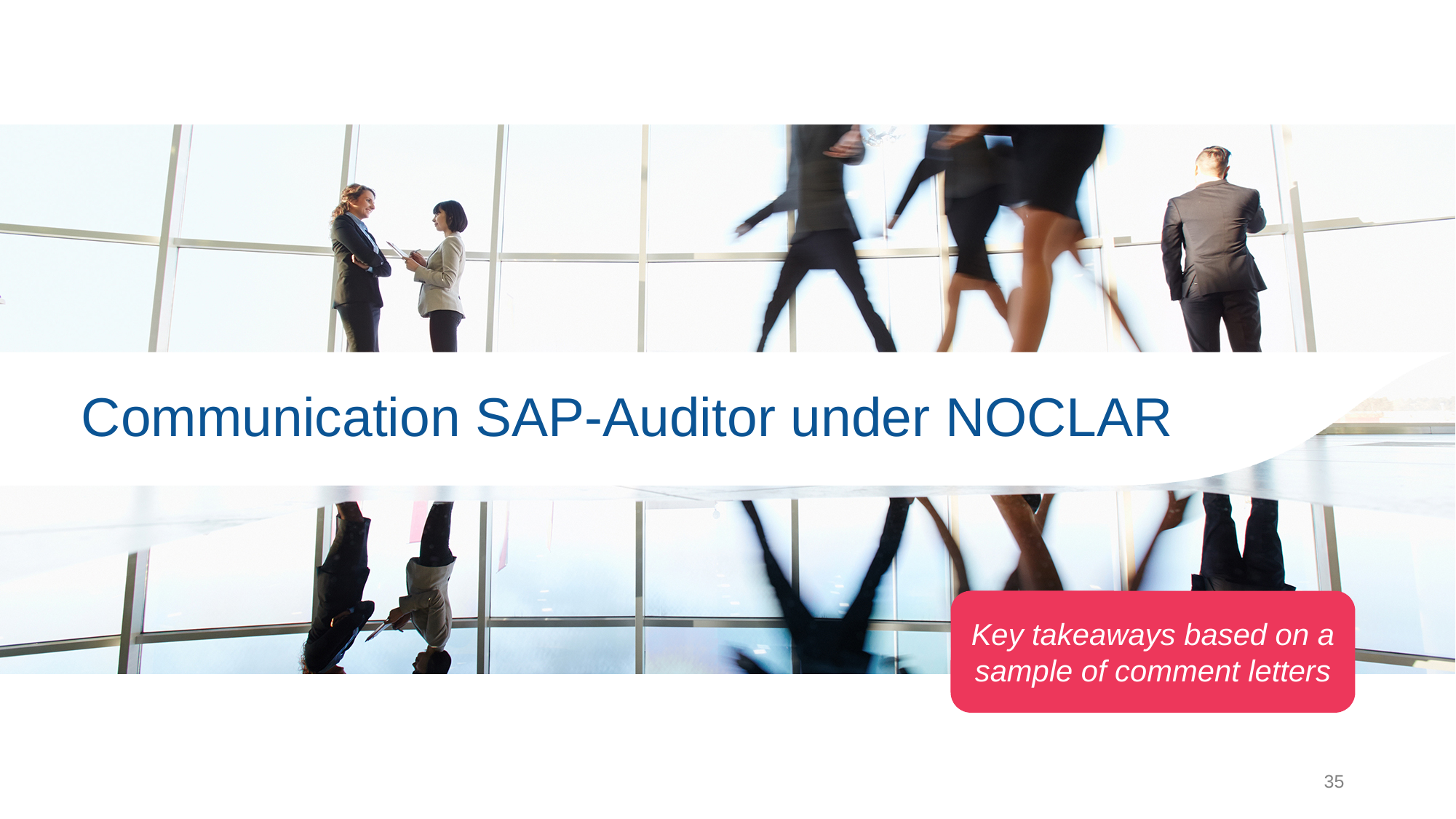

# Communication SAP-Auditor under NOCLAR
Key takeaways based on a sample of comment letters
35